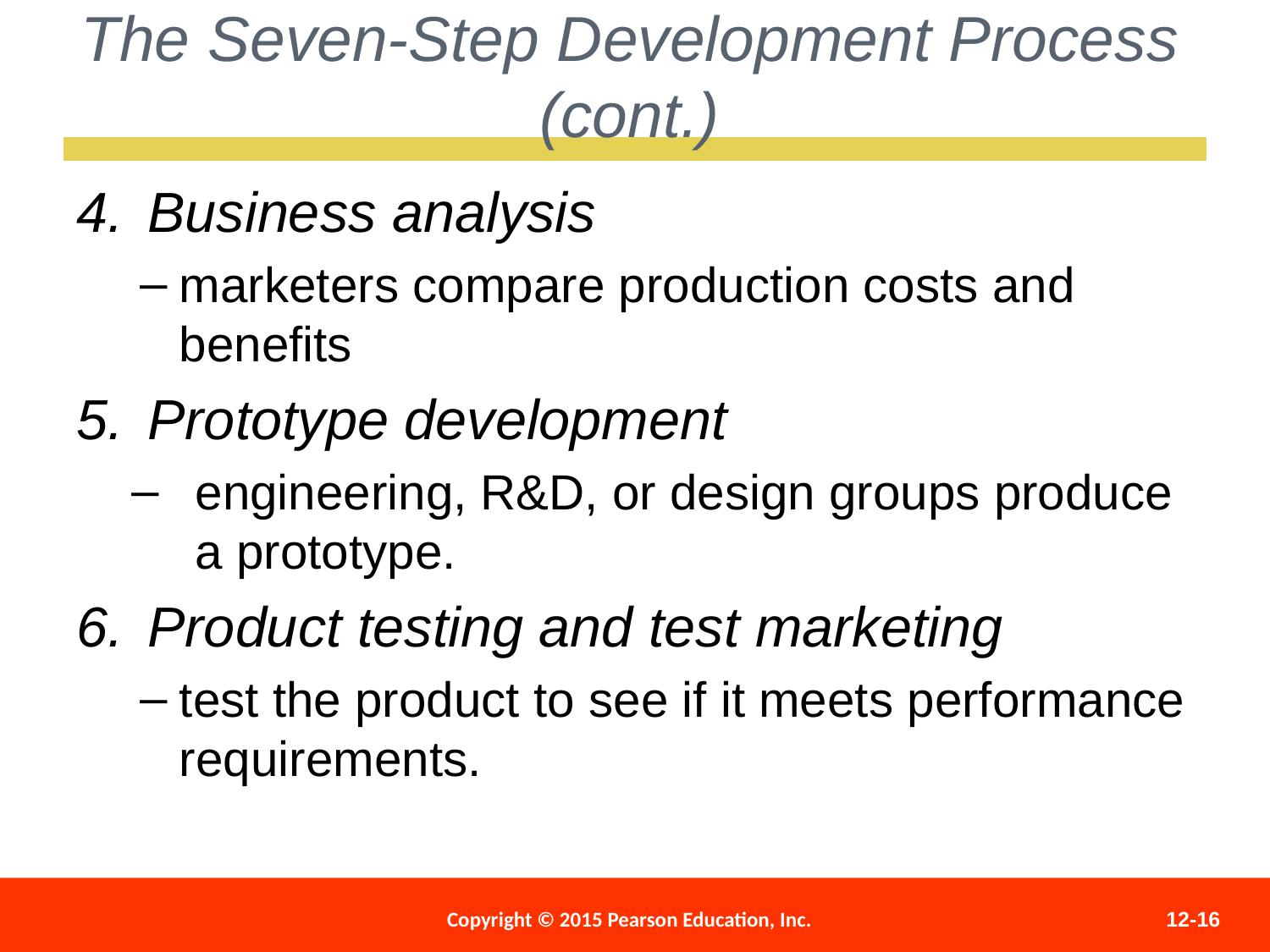

The Seven-Step Development Process (cont.)
Business analysis
marketers compare production costs and benefits
Prototype development
engineering, R&D, or design groups produce a prototype.
Product testing and test marketing
test the product to see if it meets performance requirements.